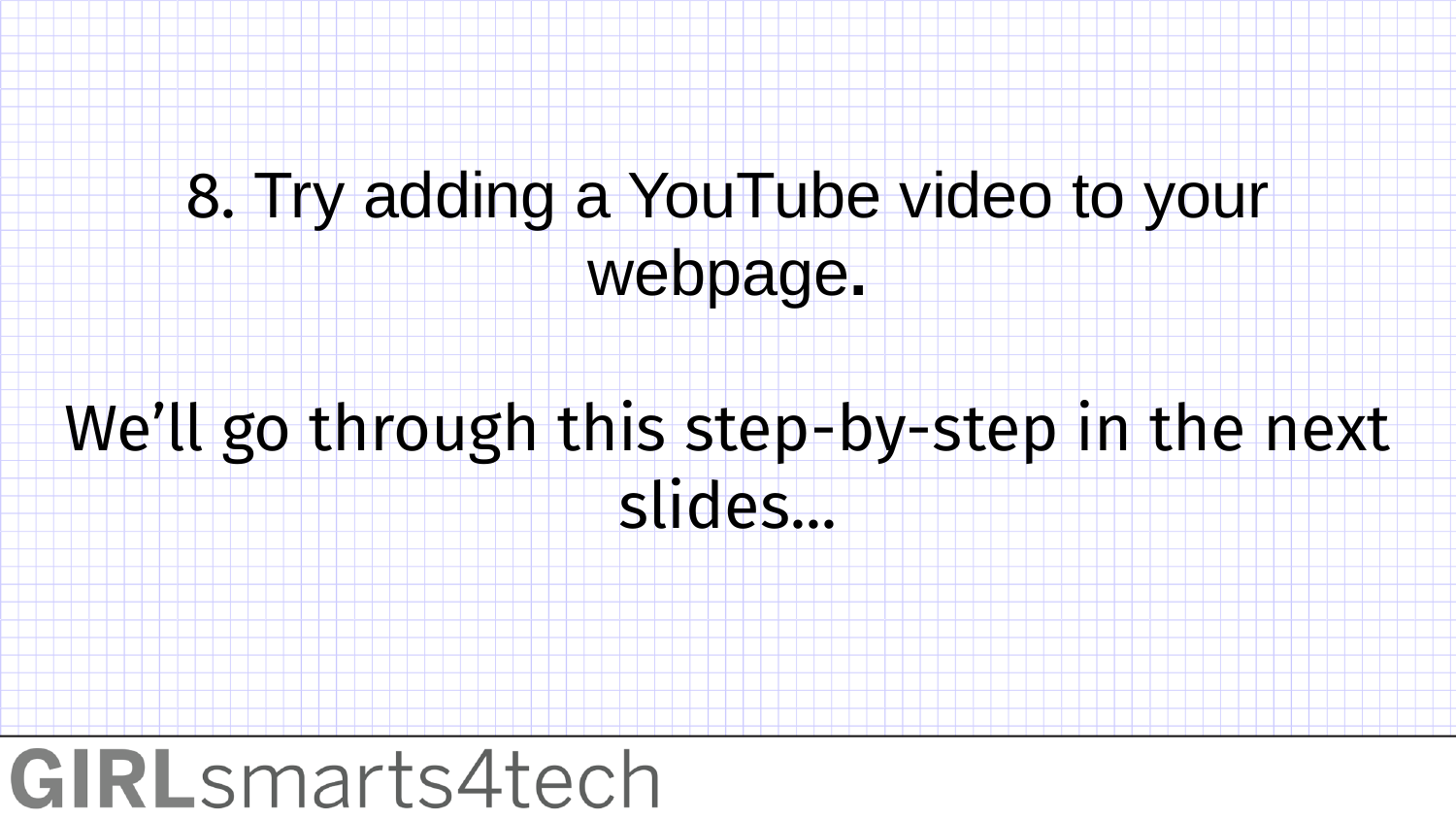

8. Try adding a YouTube video to your webpage.
We’ll go through this step-by-step in the next slides...